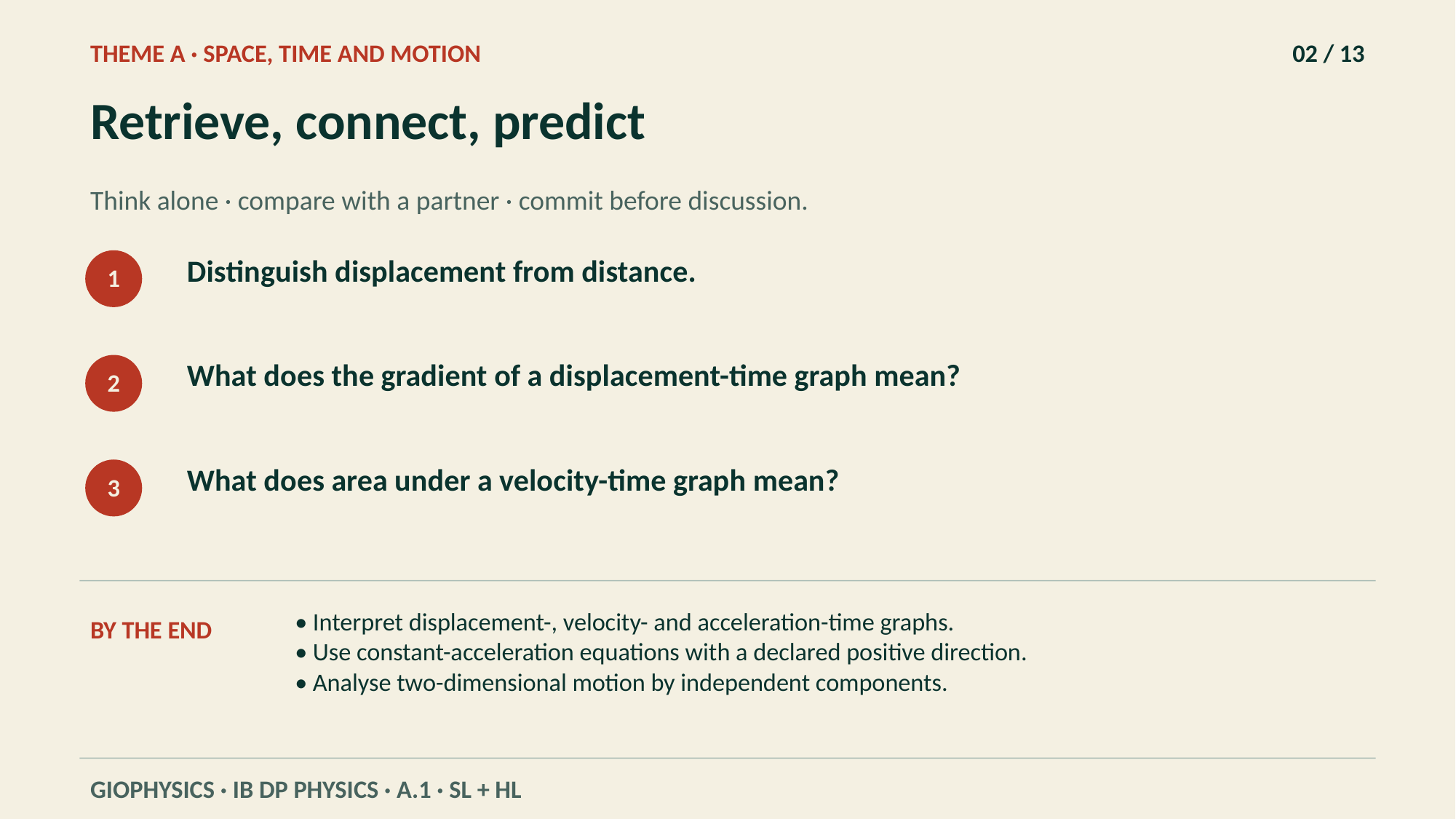

THEME A · SPACE, TIME AND MOTION
02 / 13
Retrieve, connect, predict
Think alone · compare with a partner · commit before discussion.
Distinguish displacement from distance.

1
What does the gradient of a displacement-time graph mean?

2
What does area under a velocity-time graph mean?

3

• Interpret displacement-, velocity- and acceleration-time graphs.
• Use constant-acceleration equations with a declared positive direction.
• Analyse two-dimensional motion by independent components.
BY THE END

GIOPHYSICS · IB DP PHYSICS · A.1 · SL + HL